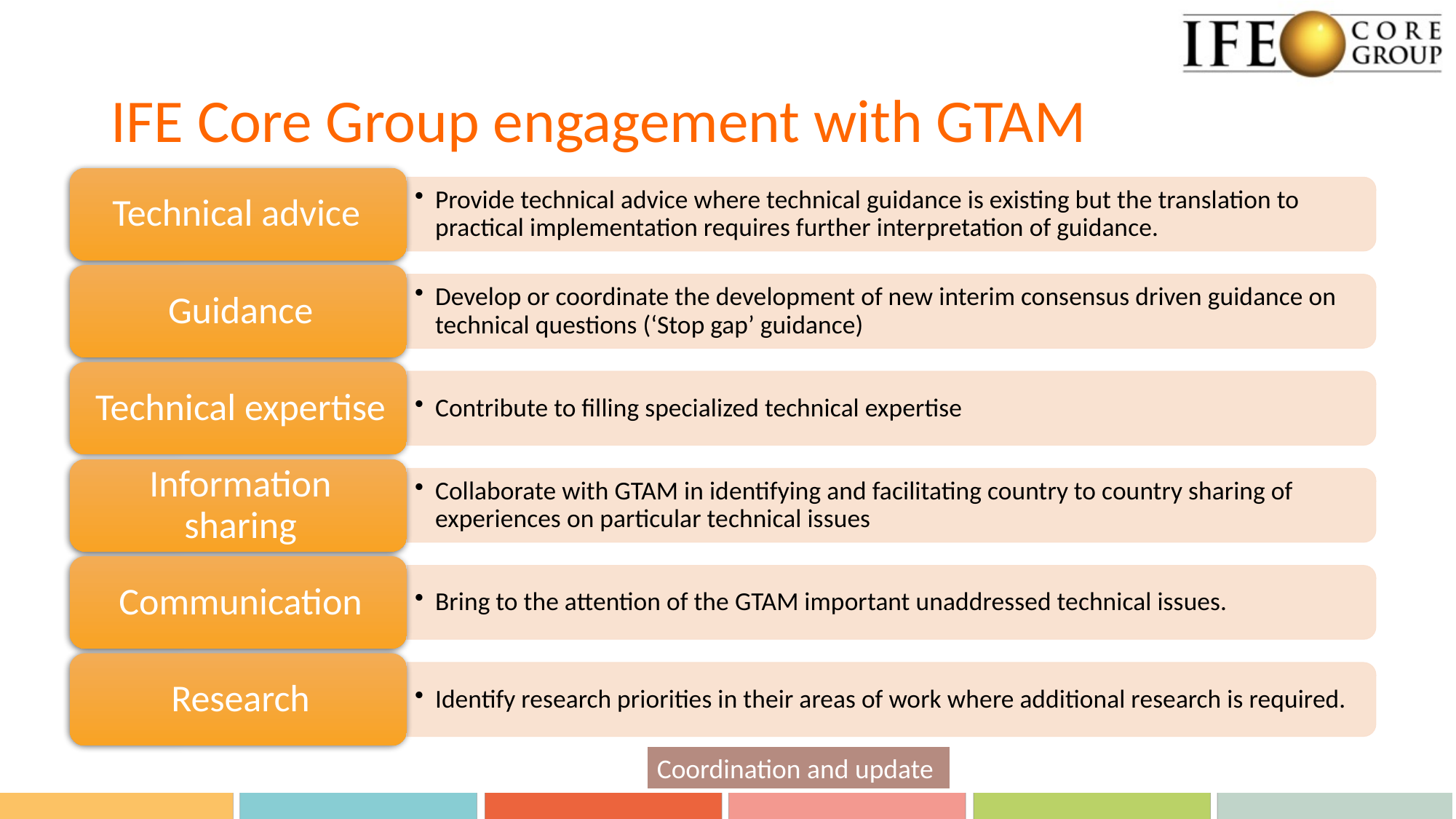

# IFE Core Group engagement with GTAM
Provide technical advice where technical guidance is existing but the translation to practical implementation requires further interpretation of guidance.
Technical advice
Develop or coordinate the development of new interim consensus driven guidance on technical questions (‘Stop gap’ guidance)
Guidance
Contribute to filling specialized technical expertise
Technical expertise
Collaborate with GTAM in identifying and facilitating country to country sharing of experiences on particular technical issues
Information sharing
Bring to the attention of the GTAM important unaddressed technical issues.
Communication
Identify research priorities in their areas of work where additional research is required.
Research
Coordination and update